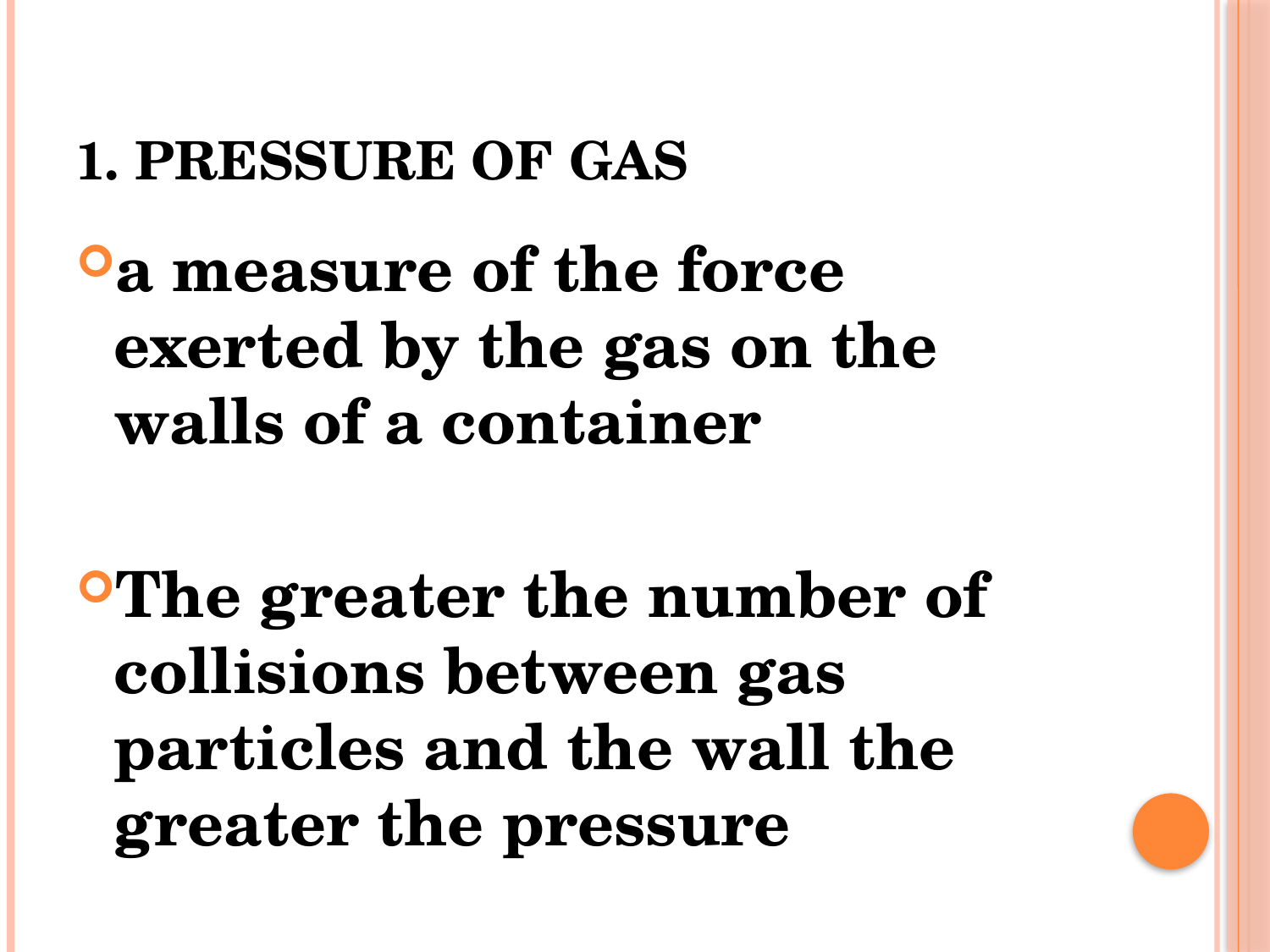

# 1. Pressure of Gas
a measure of the force exerted by the gas on the walls of a container

The greater the number of collisions between gas particles and the wall the greater the pressure